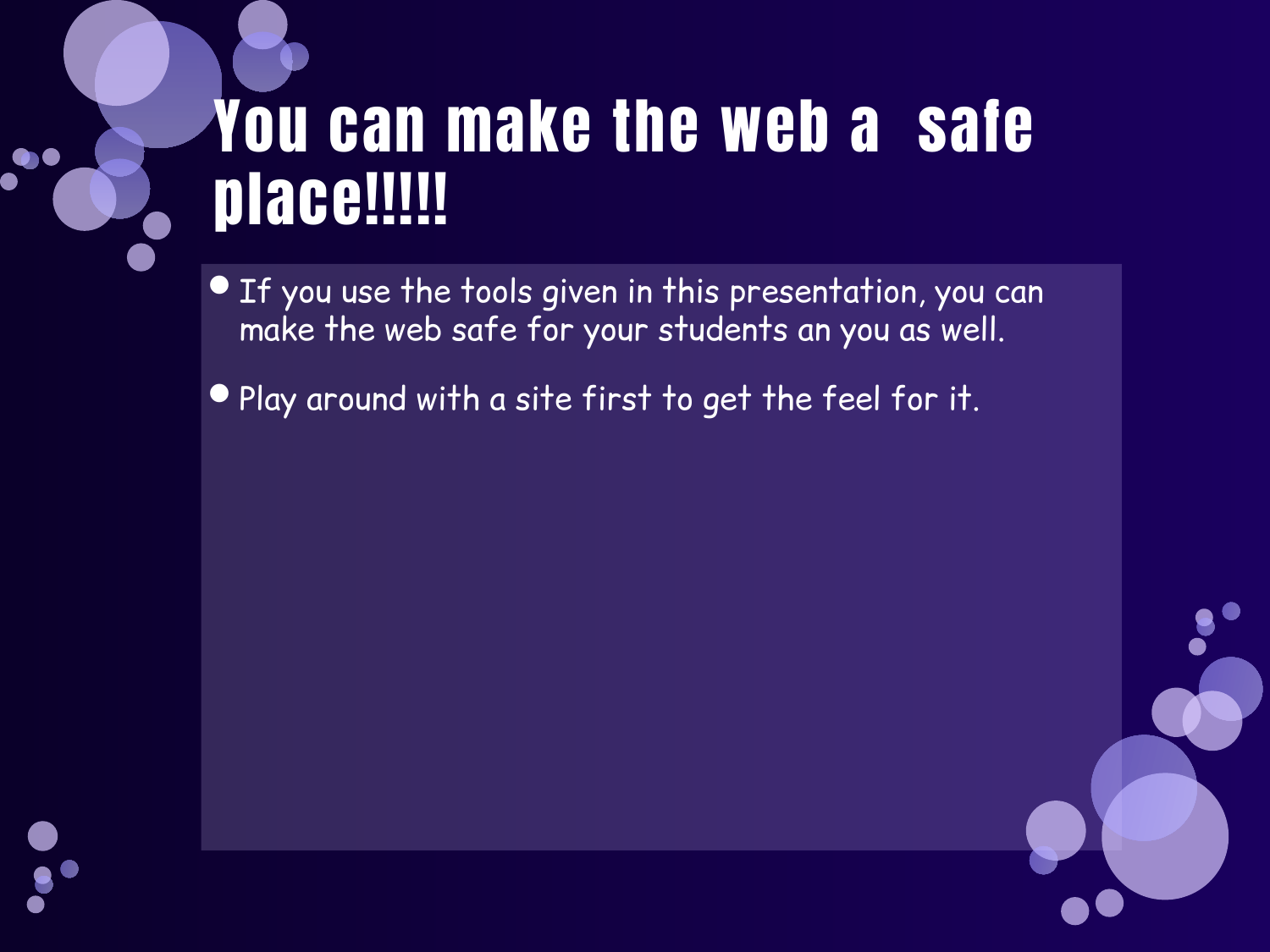

# You can make the web a  safe place!!!!!
If you use the tools given in this presentation, you can make the web safe for your students an you as well.
Play around with a site first to get the feel for it.